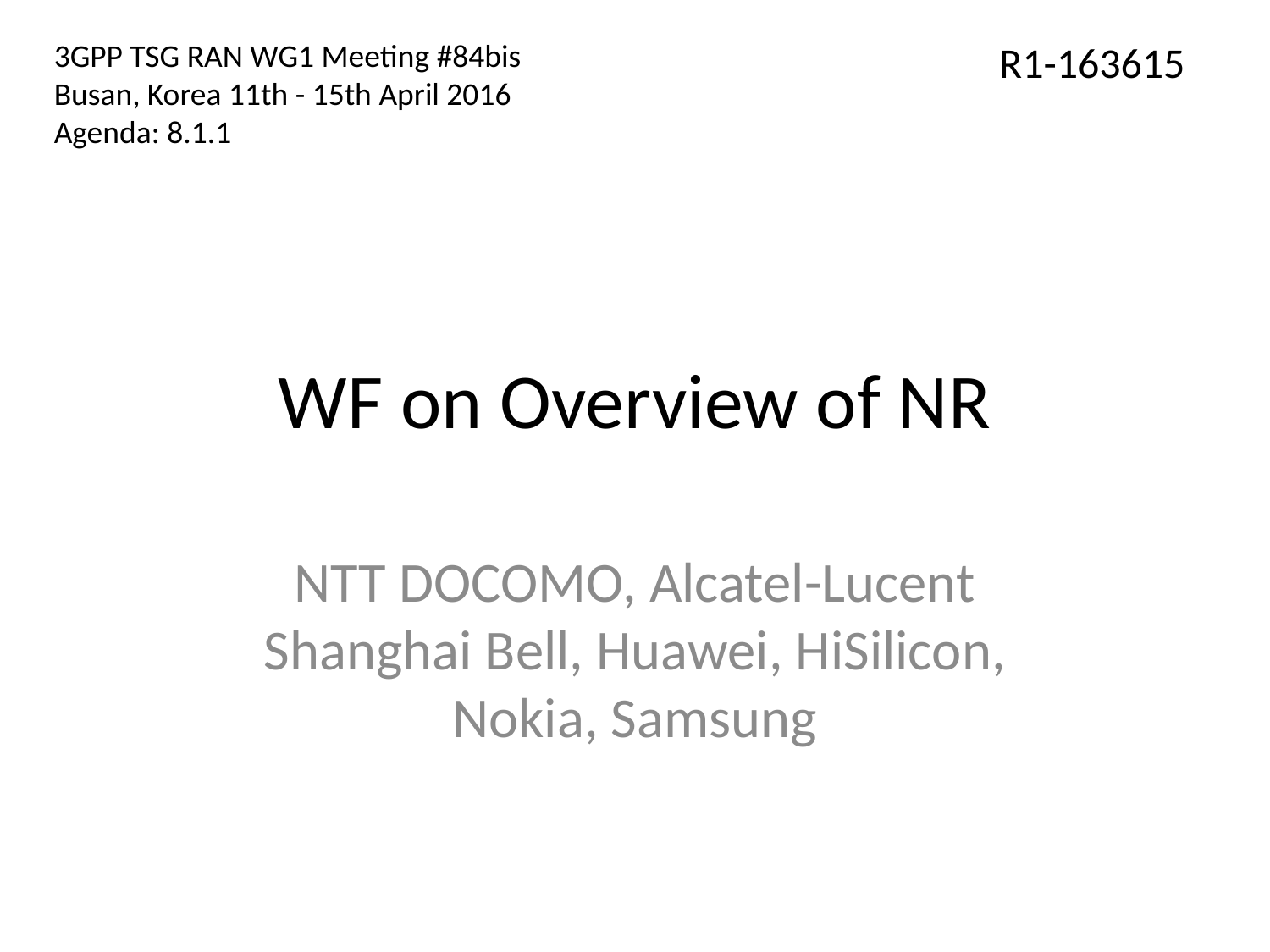

3GPP TSG RAN WG1 Meeting #84bis
Busan, Korea 11th - 15th April 2016
Agenda: 8.1.1
R1-163615
# WF on Overview of NR
NTT DOCOMO, Alcatel-Lucent Shanghai Bell, Huawei, HiSilicon, Nokia, Samsung